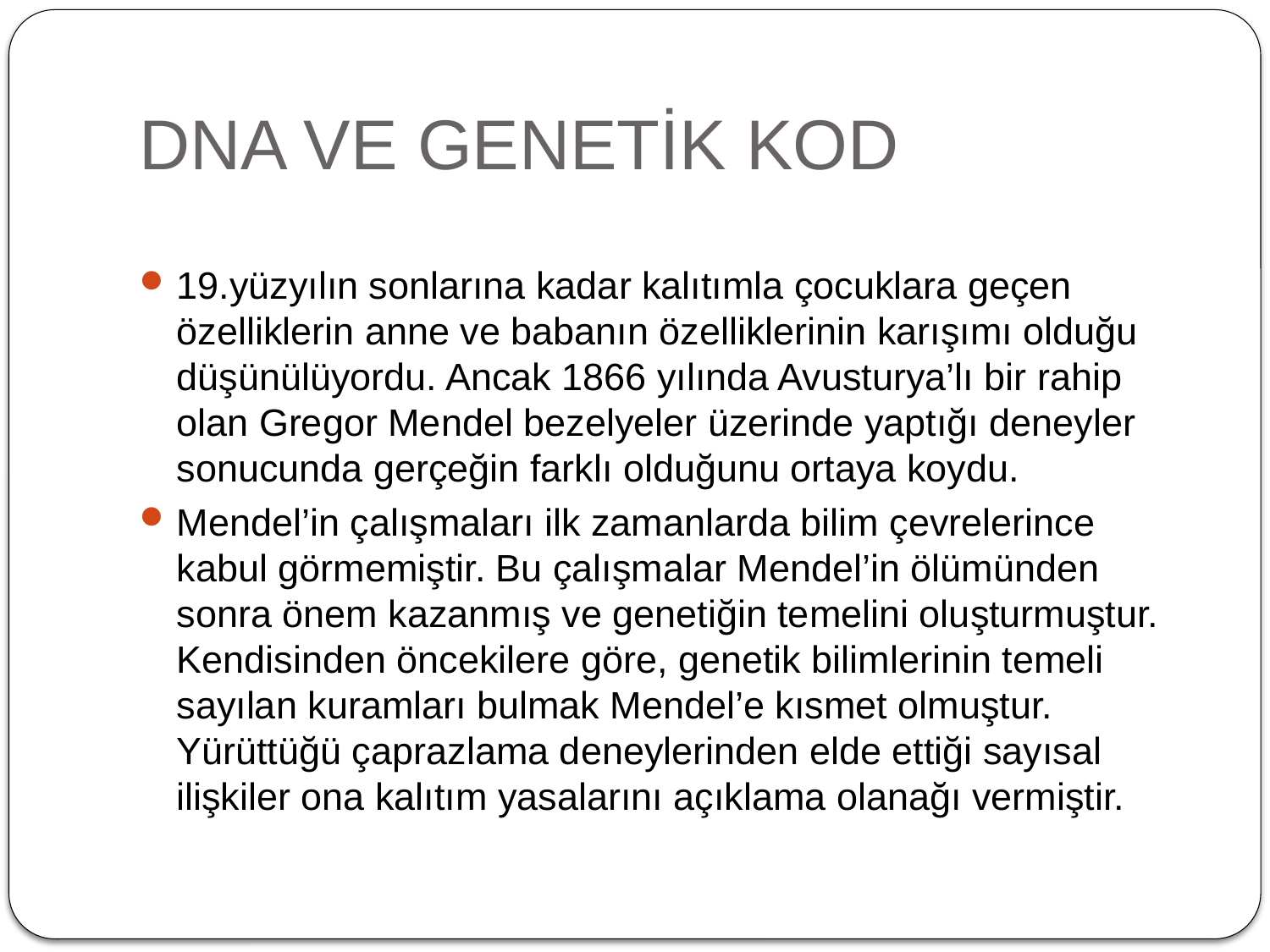

# DNA VE GENETİK KOD

19.yüzyılın sonlarına kadar kalıtımla çocuklara geçen özelliklerin anne ve babanın özelliklerinin karışımı olduğu düşünülüyordu. Ancak 1866 yılında Avusturya’lı bir rahip olan Gregor Mendel bezelyeler üzerinde yaptığı deneyler sonucunda gerçeğin farklı olduğunu ortaya koydu.
Mendel’in çalışmaları ilk zamanlarda bilim çevrelerince kabul görmemiştir. Bu çalışmalar Mendel’in ölümünden sonra önem kazanmış ve genetiğin temelini oluşturmuştur. Kendisinden öncekilere göre, genetik bilimlerinin temeli sayılan kuramları bulmak Mendel’e kısmet olmuştur. Yürüttüğü çaprazlama deneylerinden elde ettiği sayısal ilişkiler ona kalıtım yasalarını açıklama olanağı vermiştir.